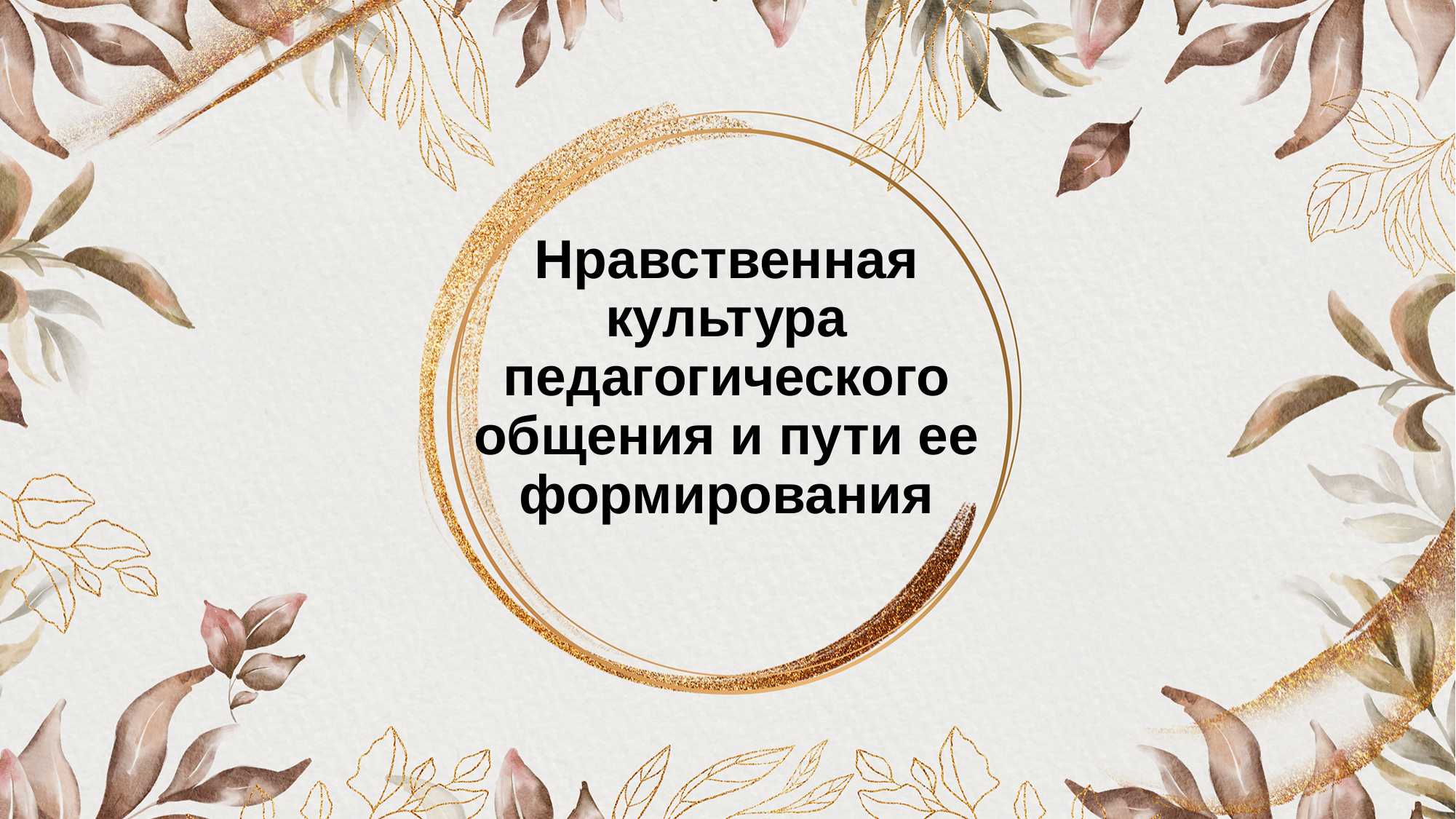

# Нравственная культура педагогического общения и пути ее формирования